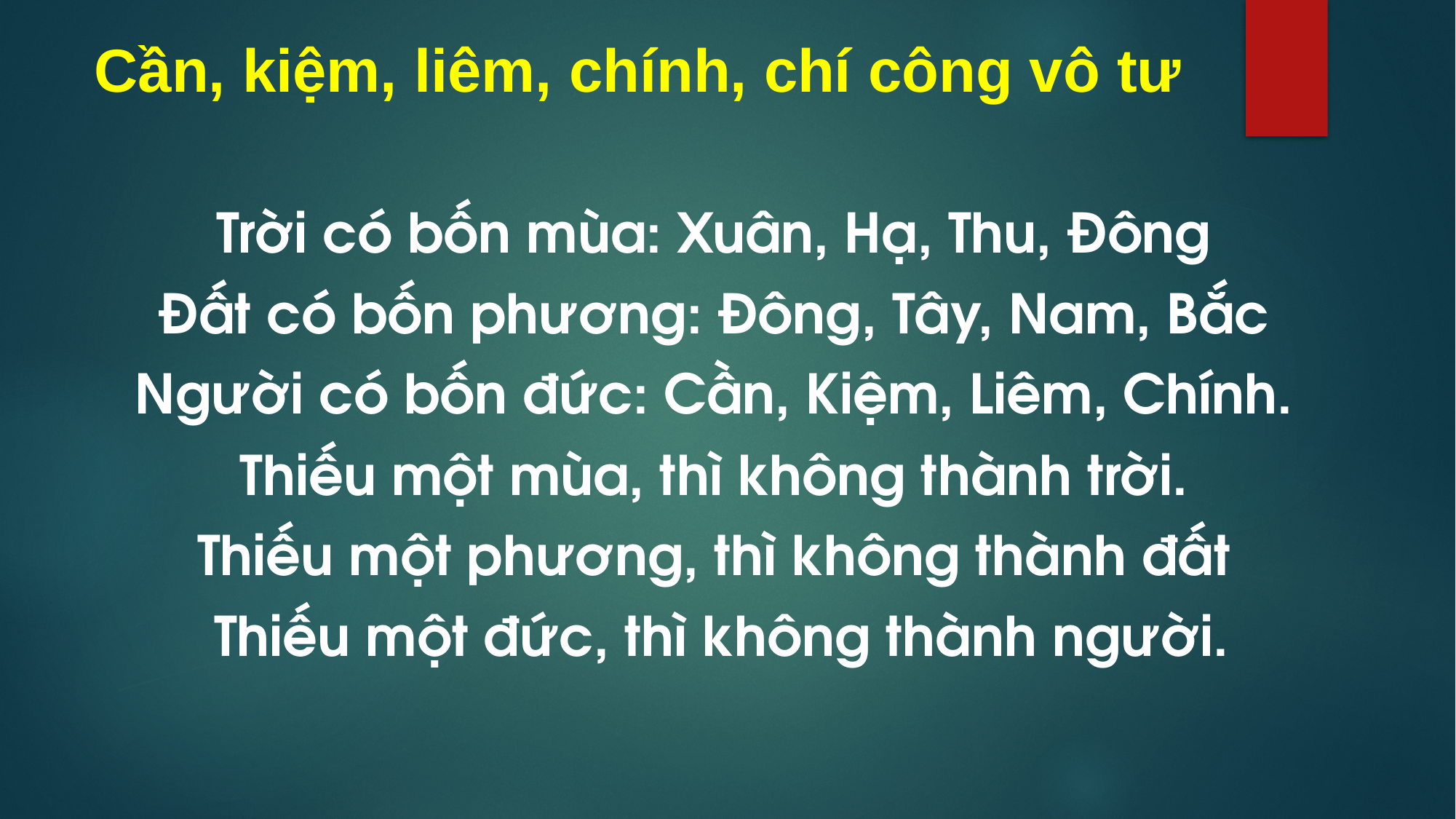

# Cần, kiệm, liêm, chính, chí công vô tư
Trời có bốn mùa: Xuân, Hạ, Thu, Đông
Đất có bốn phương: Đông, Tây, Nam, Bắc
Người có bốn đức: Cần, Kiệm, Liêm, Chính.
Thiếu một mùa, thì không thành trời.
Thiếu một phương, thì không thành đất
Thiếu một đức, thì không thành người.